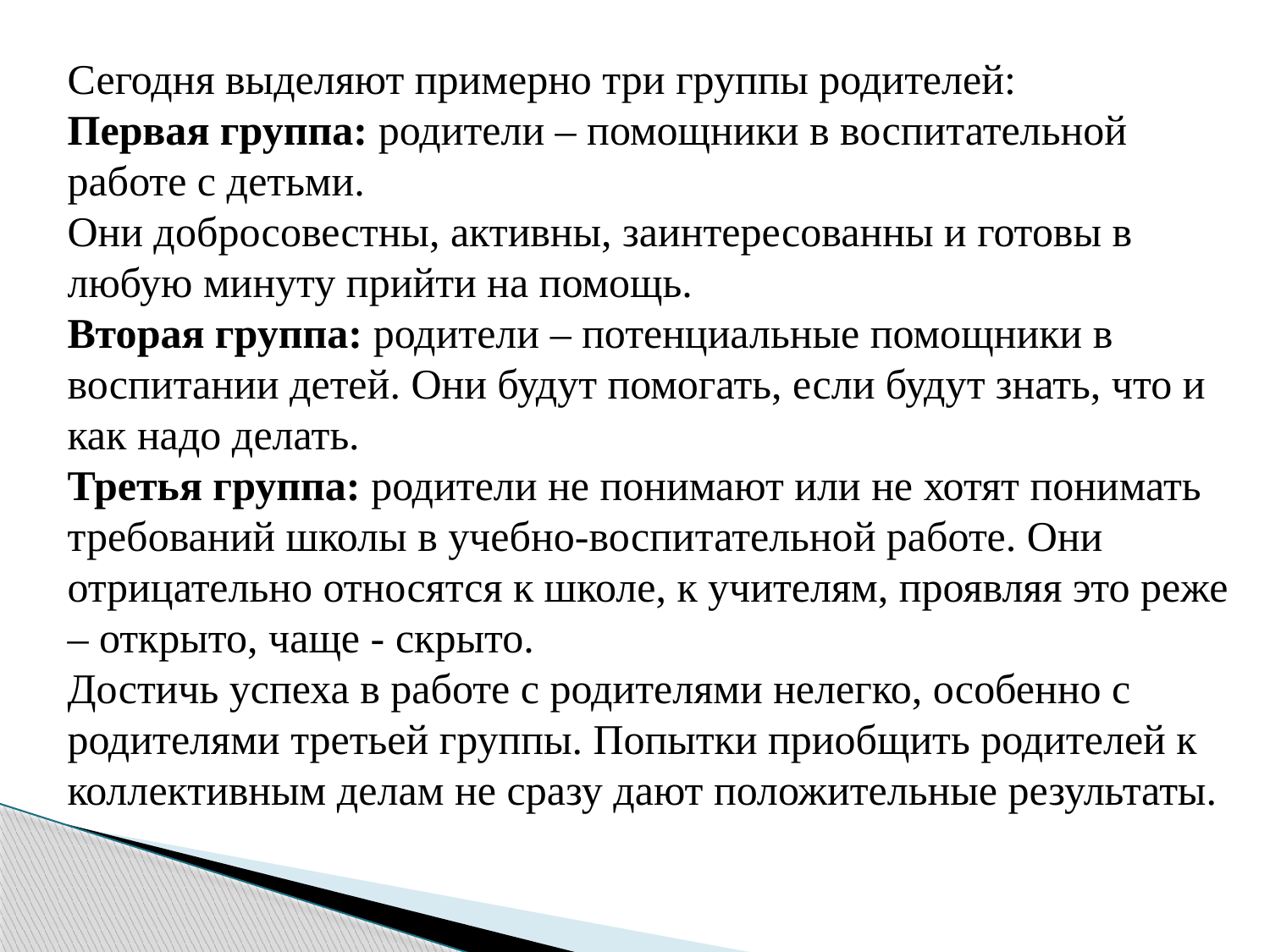

Сегодня выделяют примерно три группы родителей:
Первая группа: родители – помощники в воспитательной работе с детьми.
Они добросовестны, активны, заинтересованны и готовы в любую минуту прийти на помощь.
Вторая группа: родители – потенциальные помощники в воспитании детей. Они будут помогать, если будут знать, что и как надо делать.
Третья группа: родители не понимают или не хотят понимать требований школы в учебно-воспитательной работе. Они отрицательно относятся к школе, к учителям, проявляя это реже – открыто, чаще - скрыто.
Достичь успеха в работе с родителями нелегко, особенно с родителями третьей группы. Попытки приобщить родителей к коллективным делам не сразу дают положительные результаты.